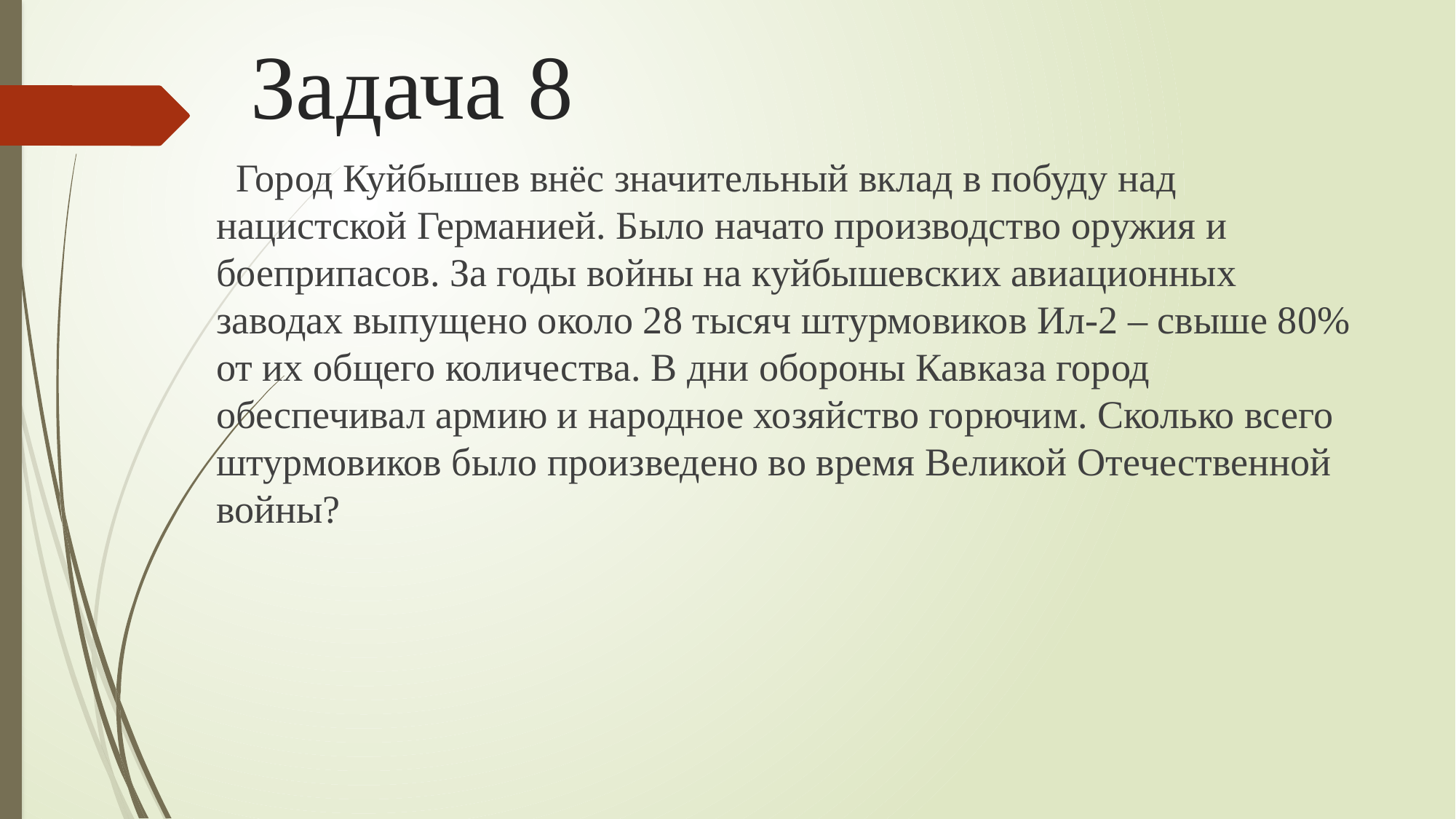

# Задача 8
  Город Куйбышев внёс значительный вклад в побуду над нацистской Германией. Было начато производство оружия и боеприпасов. За годы войны на куйбышевских авиационных заводах выпущено около 28 тысяч штурмовиков Ил-2 – свыше 80% от их общего количества. В дни обороны Кавказа город обеспечивал армию и народное хозяйство горючим. Сколько всего штурмовиков было произведено во время Великой Отечественной войны?